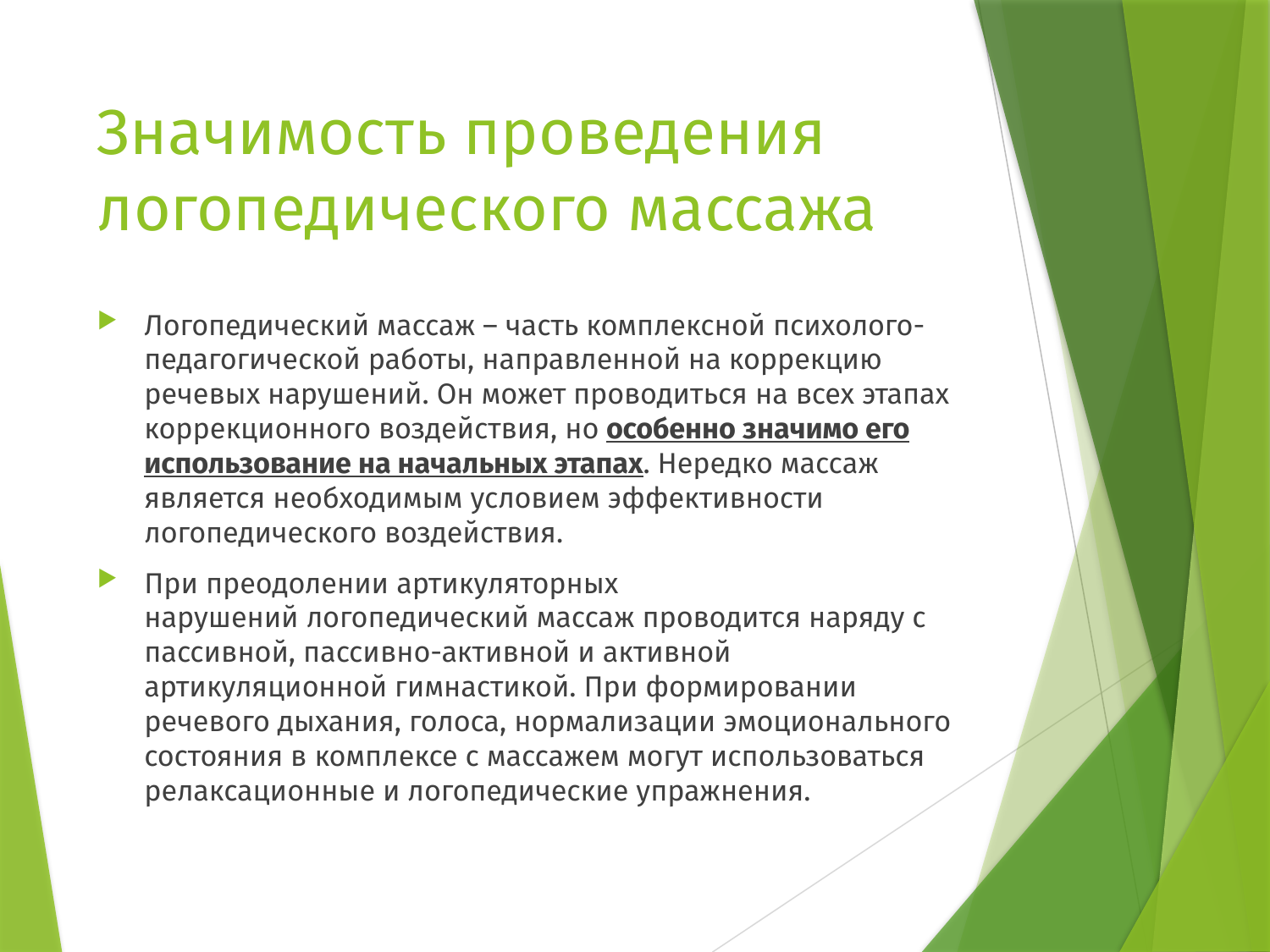

# Значимость проведения логопедического массажа
Логопедический массаж – часть комплексной психолого-педагогической работы, направленной на коррекцию речевых нарушений. Он может проводиться на всех этапах коррекционного воздействия, но особенно значимо его использование на начальных этапах. Нередко массаж является необходимым условием эффективности логопедического воздействия.
При преодолении артикуляторных нарушений логопедический массаж проводится наряду с пассивной, пассивно-активной и активной артикуляционной гимнастикой. При формировании речевого дыхания, голоса, нормализации эмоционального состояния в комплексе с массажем могут использоваться релаксационные и логопедические упражнения.